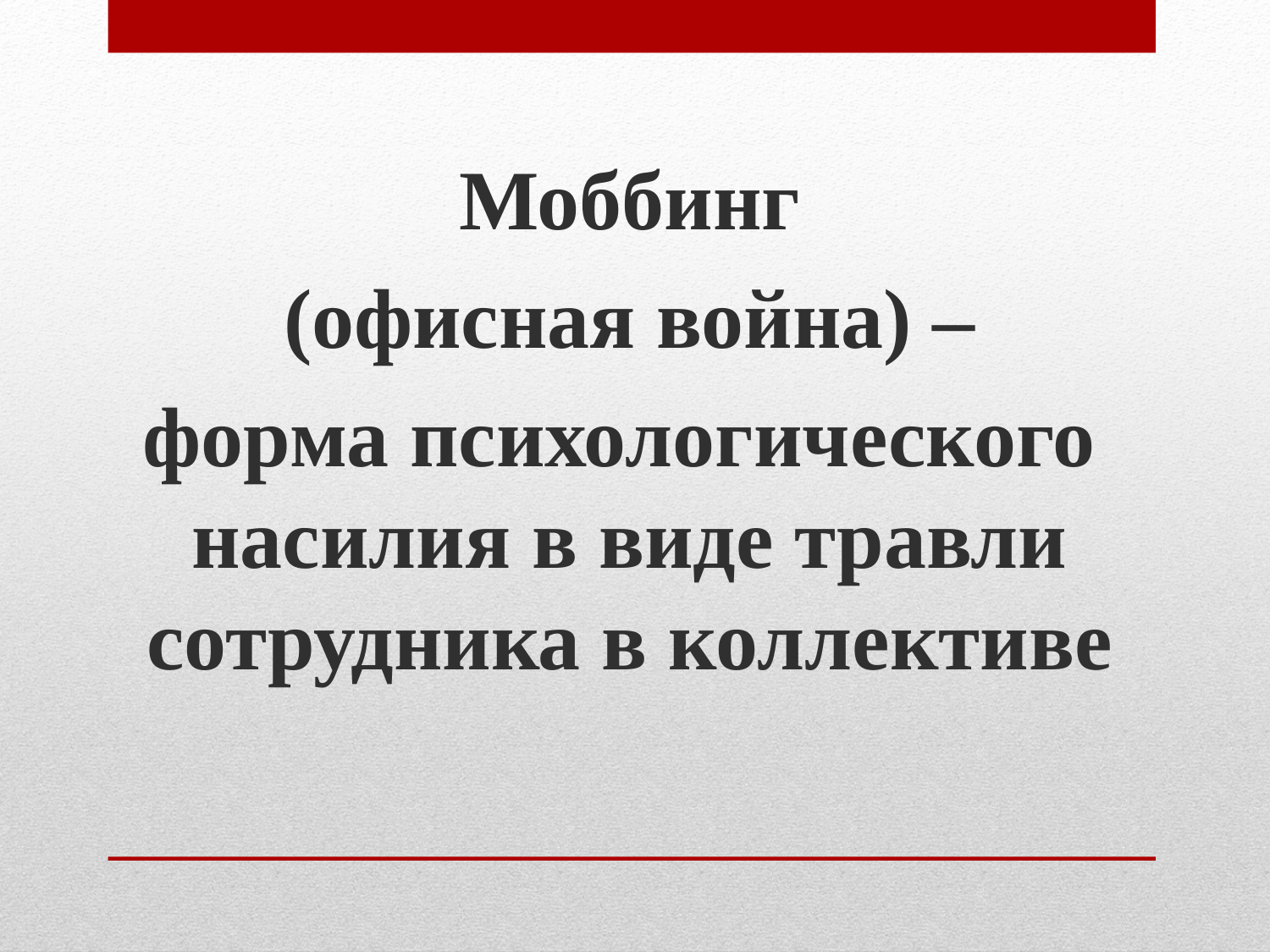

Моббинг
 (офисная война) –
форма психологического  насилия в виде травли сотрудника в коллективе